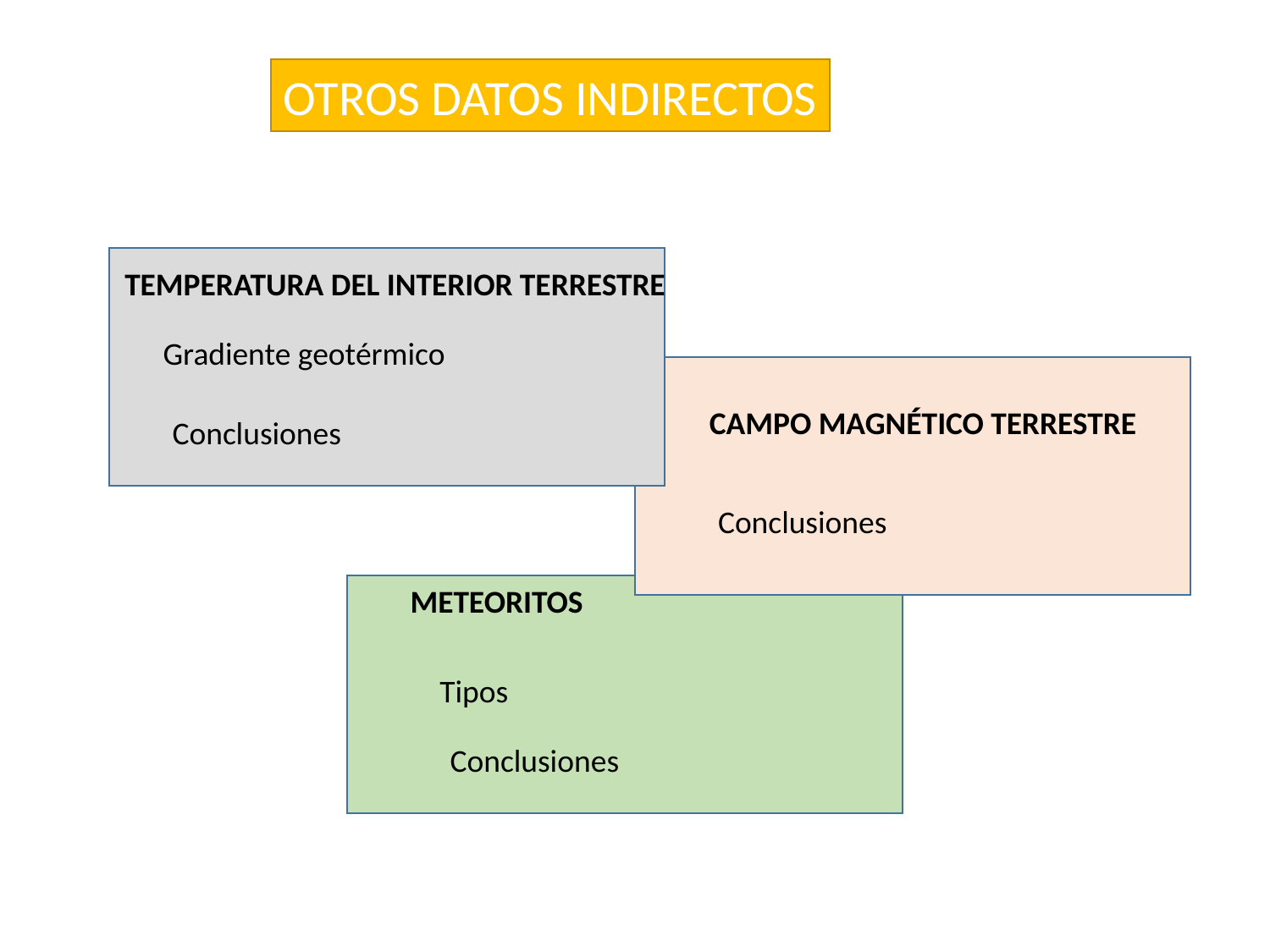

OTROS DATOS INDIRECTOS

TEMPERATURA DEL INTERIOR TERRESTRE
Gradiente geotérmico

CAMPO MAGNÉTICO TERRESTRE
Conclusiones
Conclusiones

METEORITOS
Tipos
Conclusiones